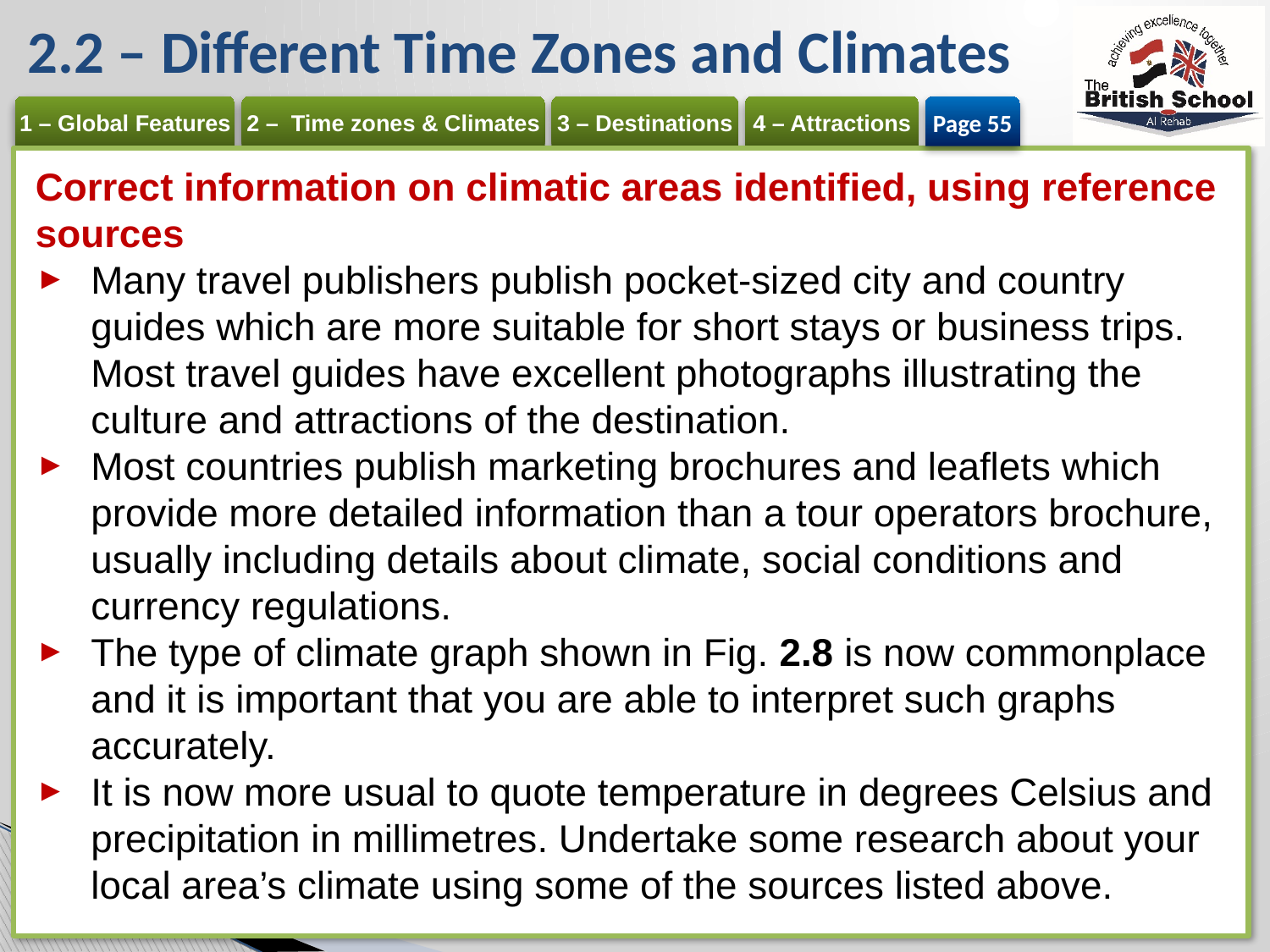

# 2.2 – Different Time Zones and Climates
Page 55
Correct information on climatic areas identified, using reference sources
Many travel publishers publish pocket-sized city and country guides which are more suitable for short stays or business trips. Most travel guides have excellent photographs illustrating the culture and attractions of the destination.
Most countries publish marketing brochures and leaflets which provide more detailed information than a tour operators brochure, usually including details about climate, social conditions and currency regulations.
The type of climate graph shown in Fig. 2.8 is now commonplace and it is important that you are able to interpret such graphs accurately.
It is now more usual to quote temperature in degrees Celsius and precipitation in millimetres. Undertake some research about your local area’s climate using some of the sources listed above.